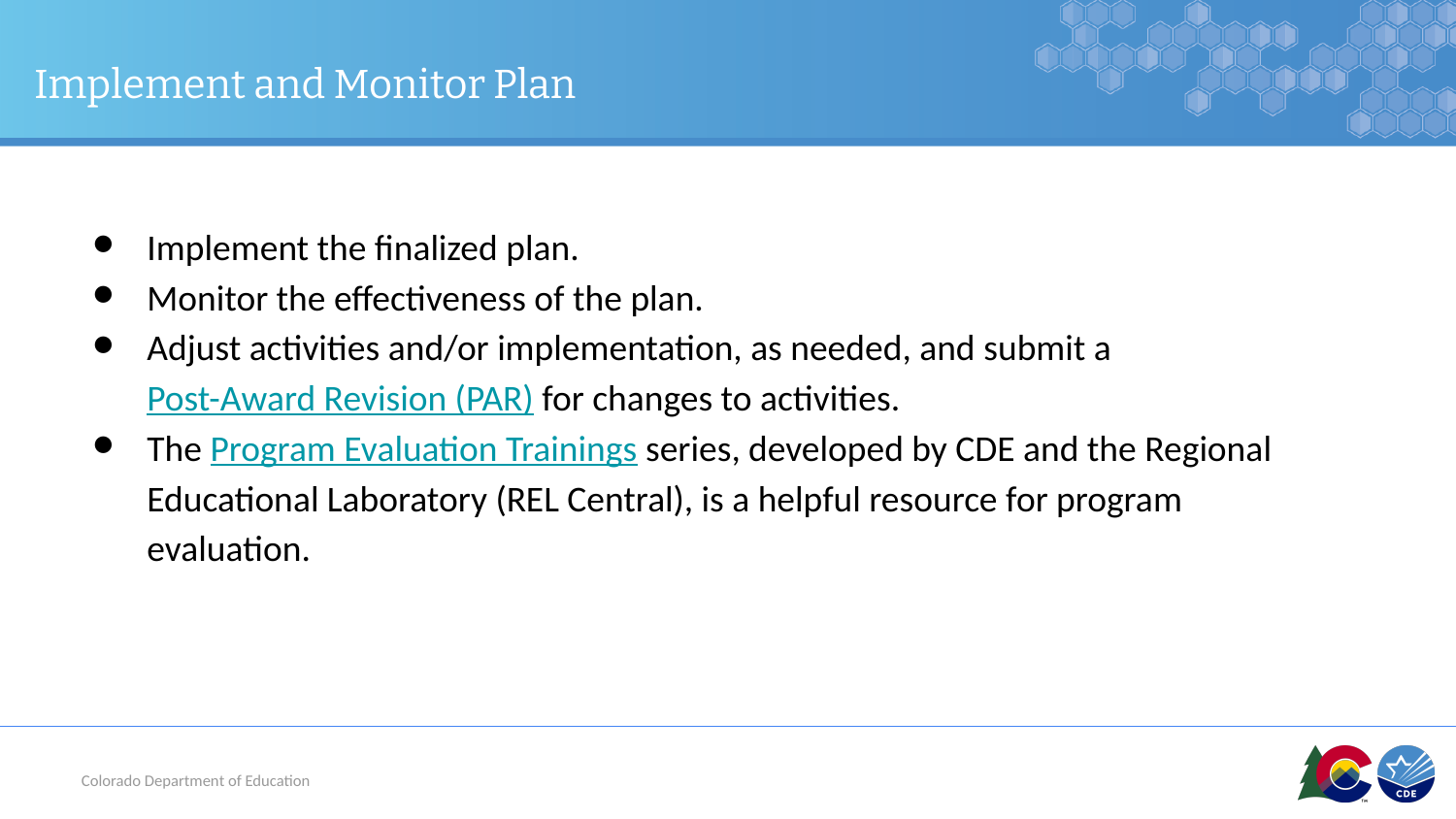

# Implement and Monitor Plan
Implement the finalized plan.
Monitor the effectiveness of the plan.
Adjust activities and/or implementation, as needed, and submit a Post-Award Revision (PAR) for changes to activities.
The Program Evaluation Trainings series, developed by CDE and the Regional Educational Laboratory (REL Central), is a helpful resource for program evaluation.